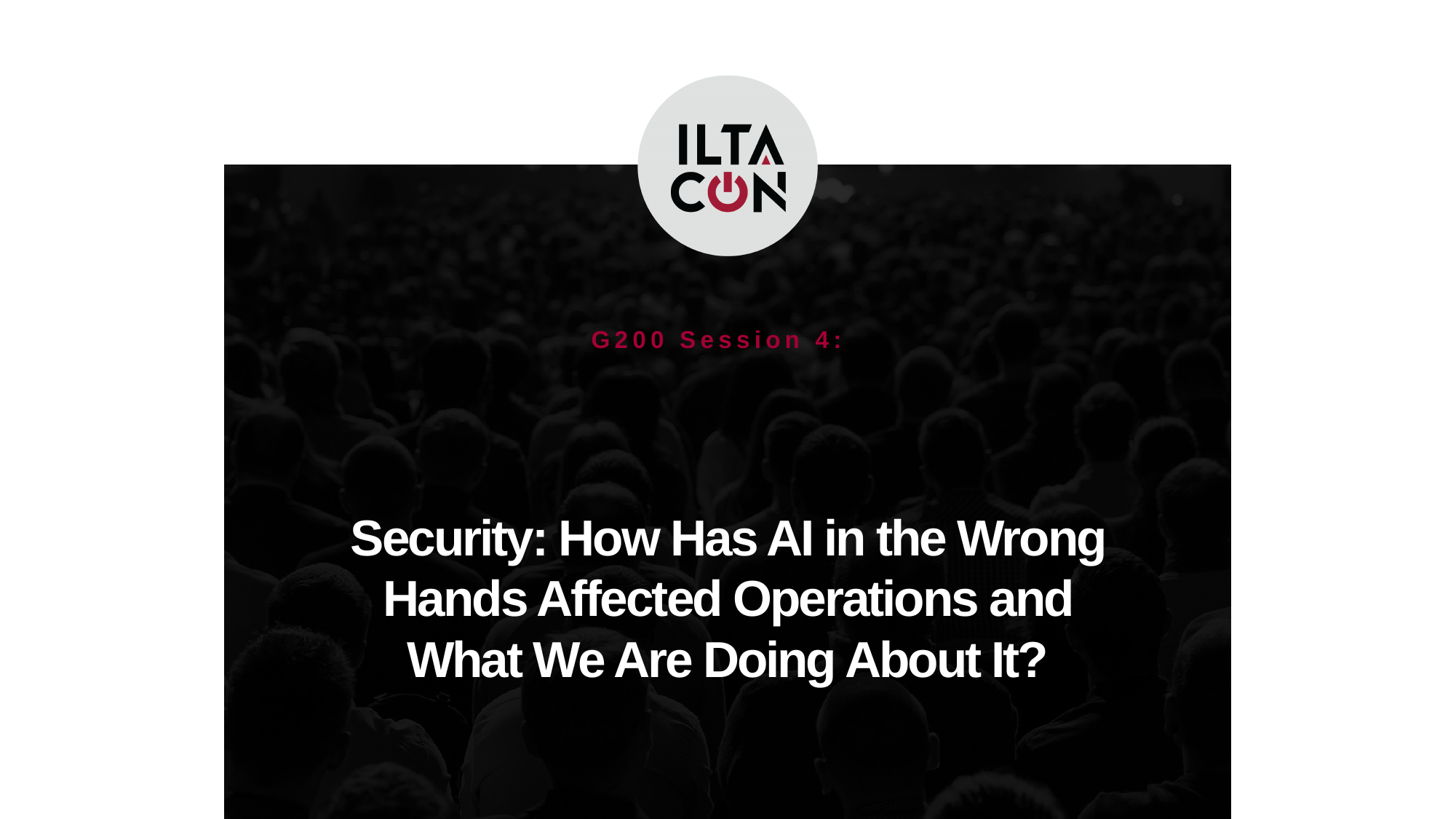

G200 Session 4:
# Security: How Has AI in the Wrong Hands Affected Operations and What We Are Doing About It?